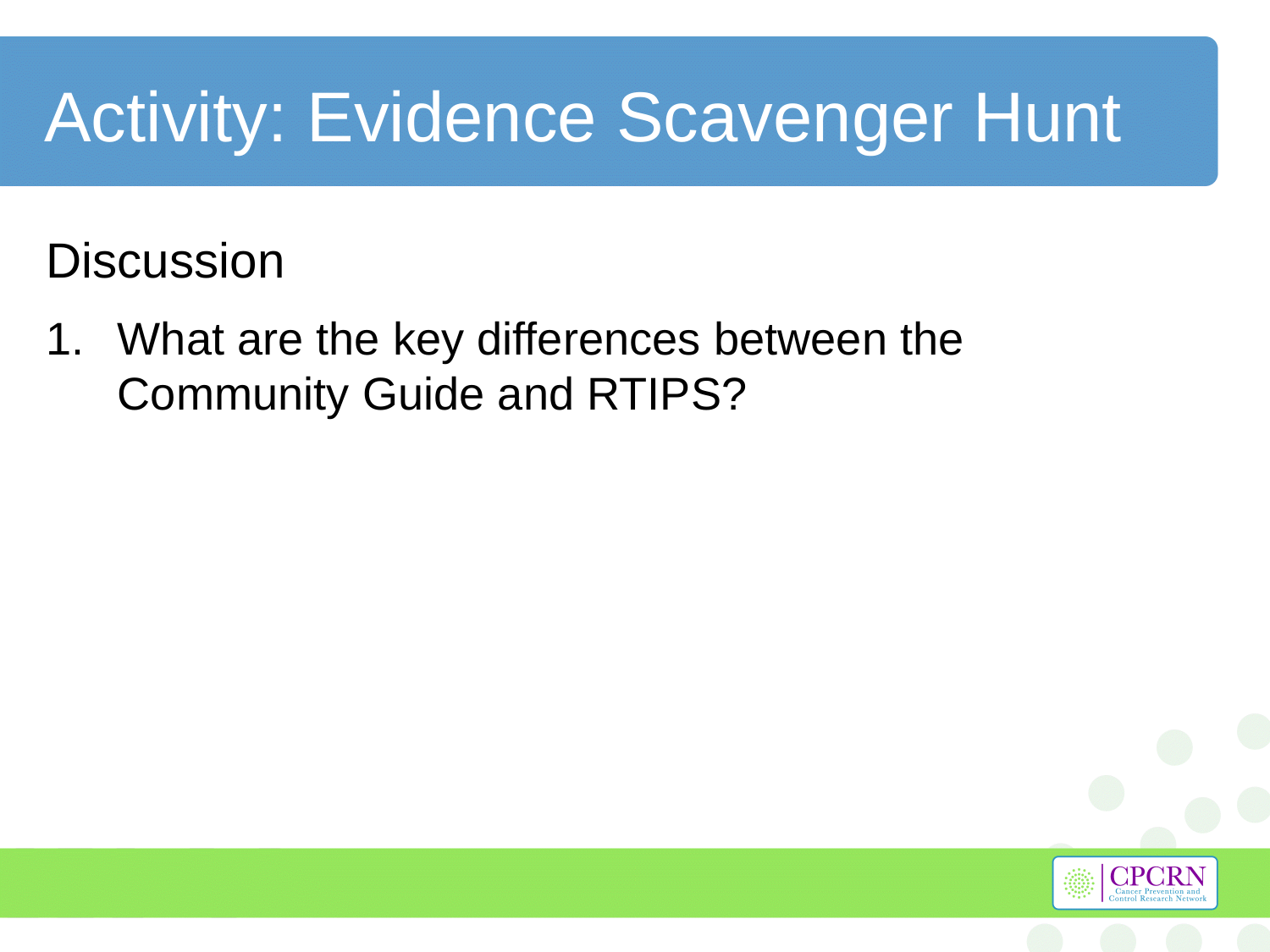

# Activity: Evidence Scavenger Hunt
Discussion
What are the key differences between the Community Guide and RTIPS?